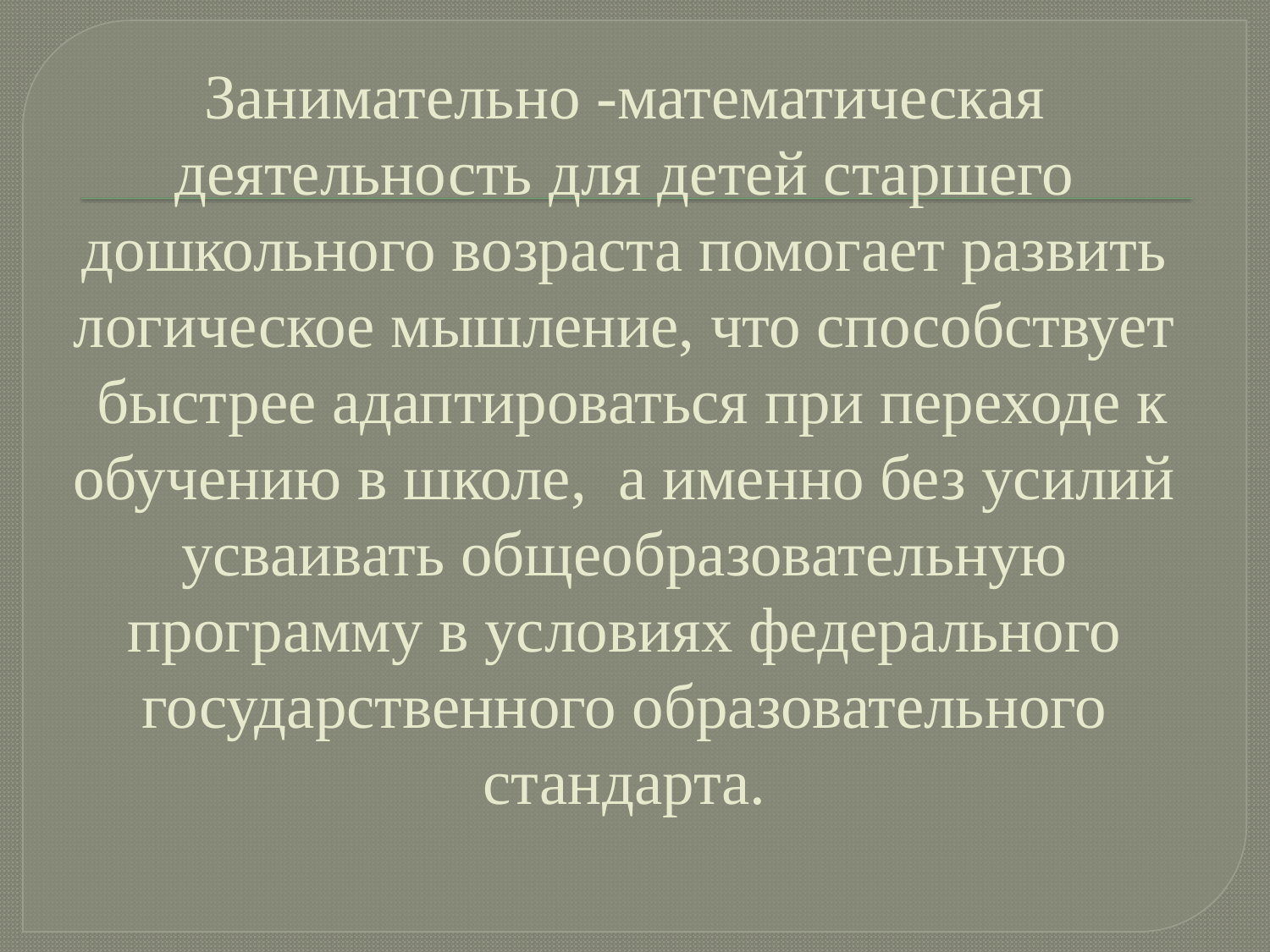

# Занимательно -математическая деятельность для детей старшего дошкольного возраста помогает развить логическое мышление, что способствует  быстрее адаптироваться при переходе к обучению в школе,  а именно без усилий усваивать общеобразовательную программу в условиях федерального государственного образовательного стандарта.